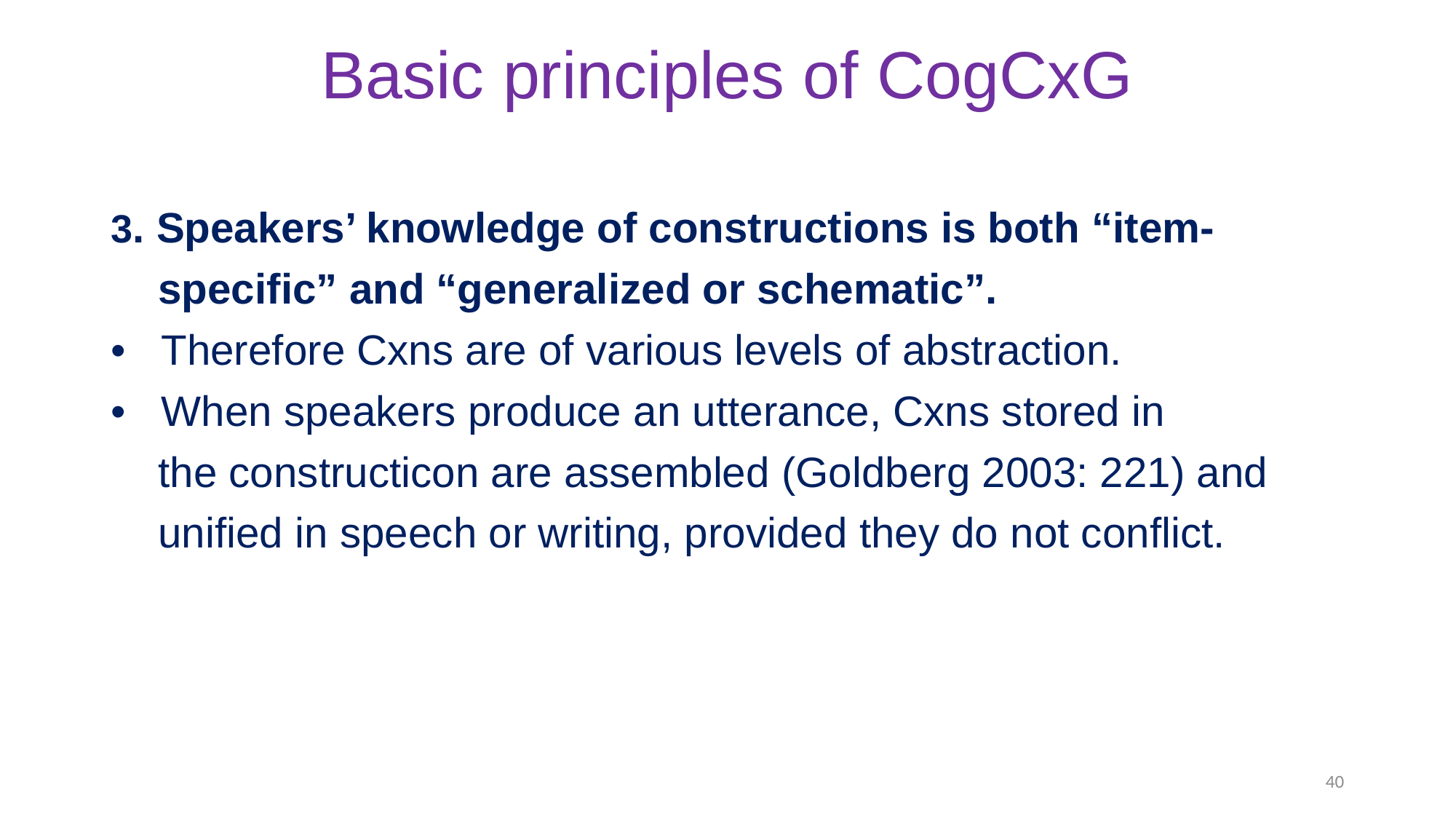

# Basic principles of CogCxG
3. Speakers’ knowledge of constructions is both “item-
    specific” and “generalized or schematic”.
•   Therefore Cxns are of various levels of abstraction.
•   When speakers produce an utterance, Cxns stored in
    the constructicon are assembled (Goldberg 2003: 221) and
    unified in speech or writing, provided they do not conflict.
40